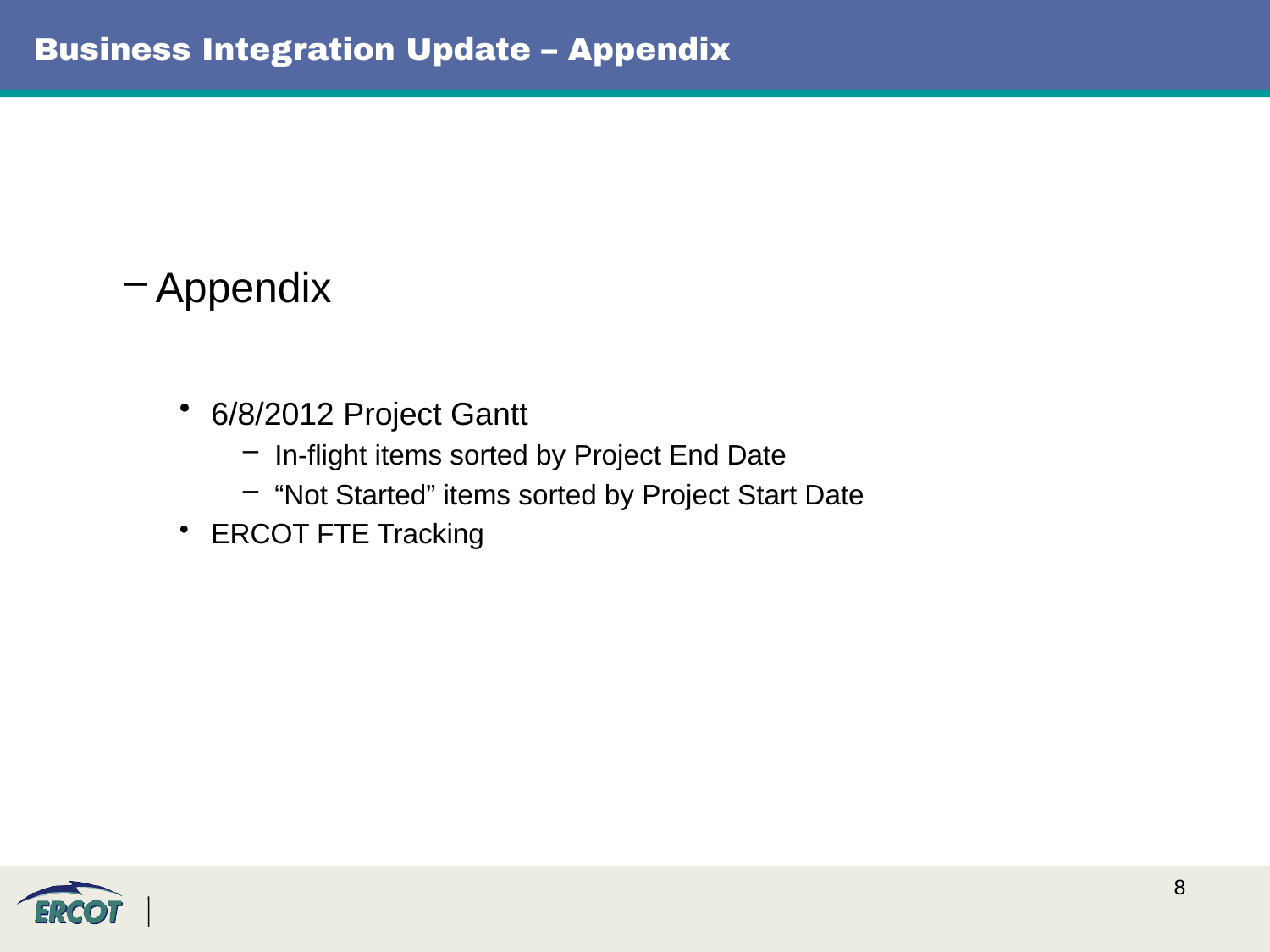

# Business Integration Update – Appendix
Appendix

6/8/2012 Project Gantt
In-flight items sorted by Project End Date
“Not Started” items sorted by Project Start Date
ERCOT FTE Tracking